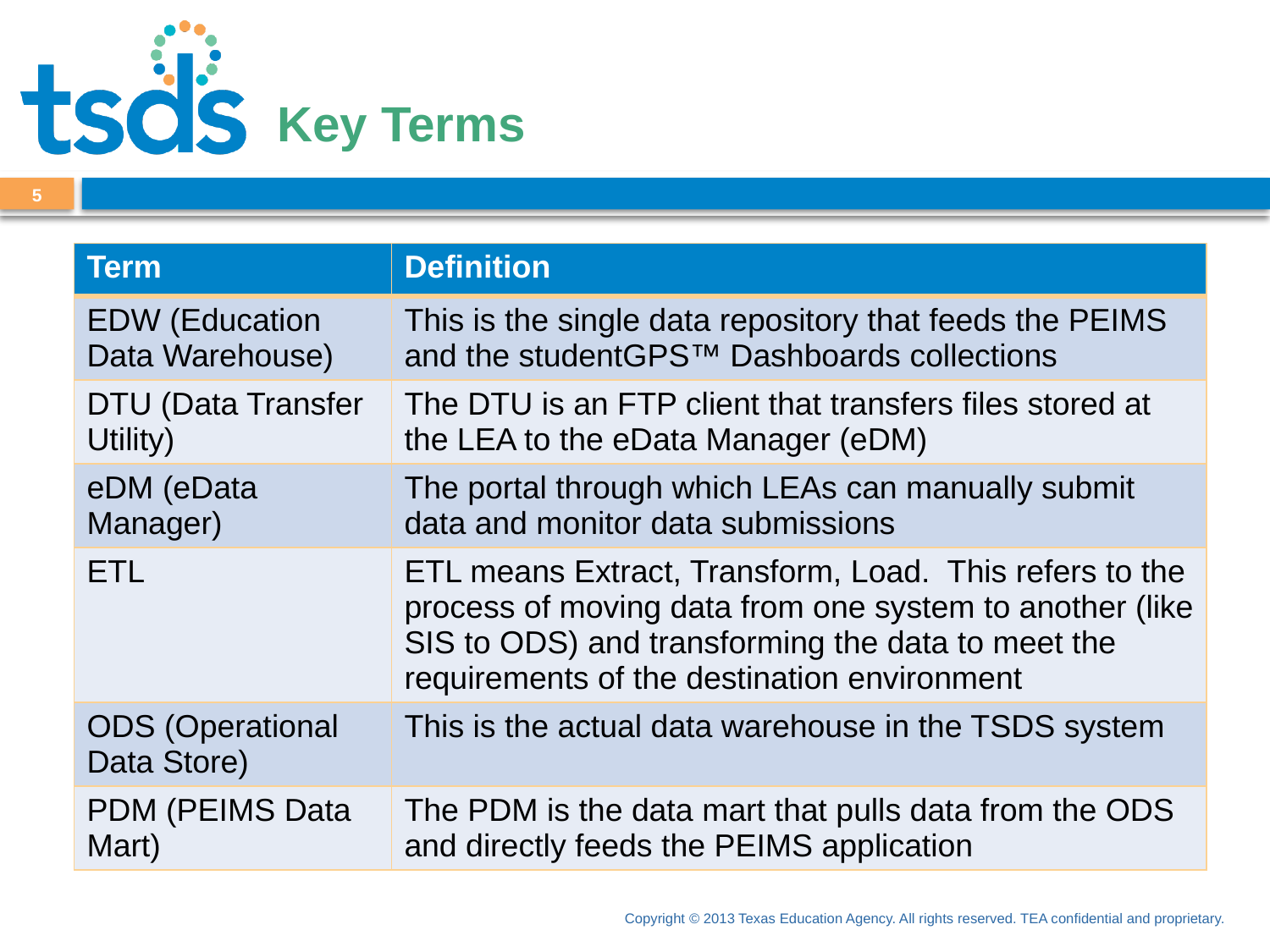

# Key Terms
5
| Term | Definition |
| --- | --- |
| EDW (Education Data Warehouse) | This is the single data repository that feeds the PEIMS and the studentGPS™ Dashboards collections |
| DTU (Data Transfer Utility) | The DTU is an FTP client that transfers files stored at the LEA to the eData Manager (eDM) |
| eDM (eData Manager) | The portal through which LEAs can manually submit data and monitor data submissions |
| ETL | ETL means Extract, Transform, Load. This refers to the process of moving data from one system to another (like SIS to ODS) and transforming the data to meet the requirements of the destination environment |
| ODS (Operational Data Store) | This is the actual data warehouse in the TSDS system |
| PDM (PEIMS Data Mart) | The PDM is the data mart that pulls data from the ODS and directly feeds the PEIMS application |